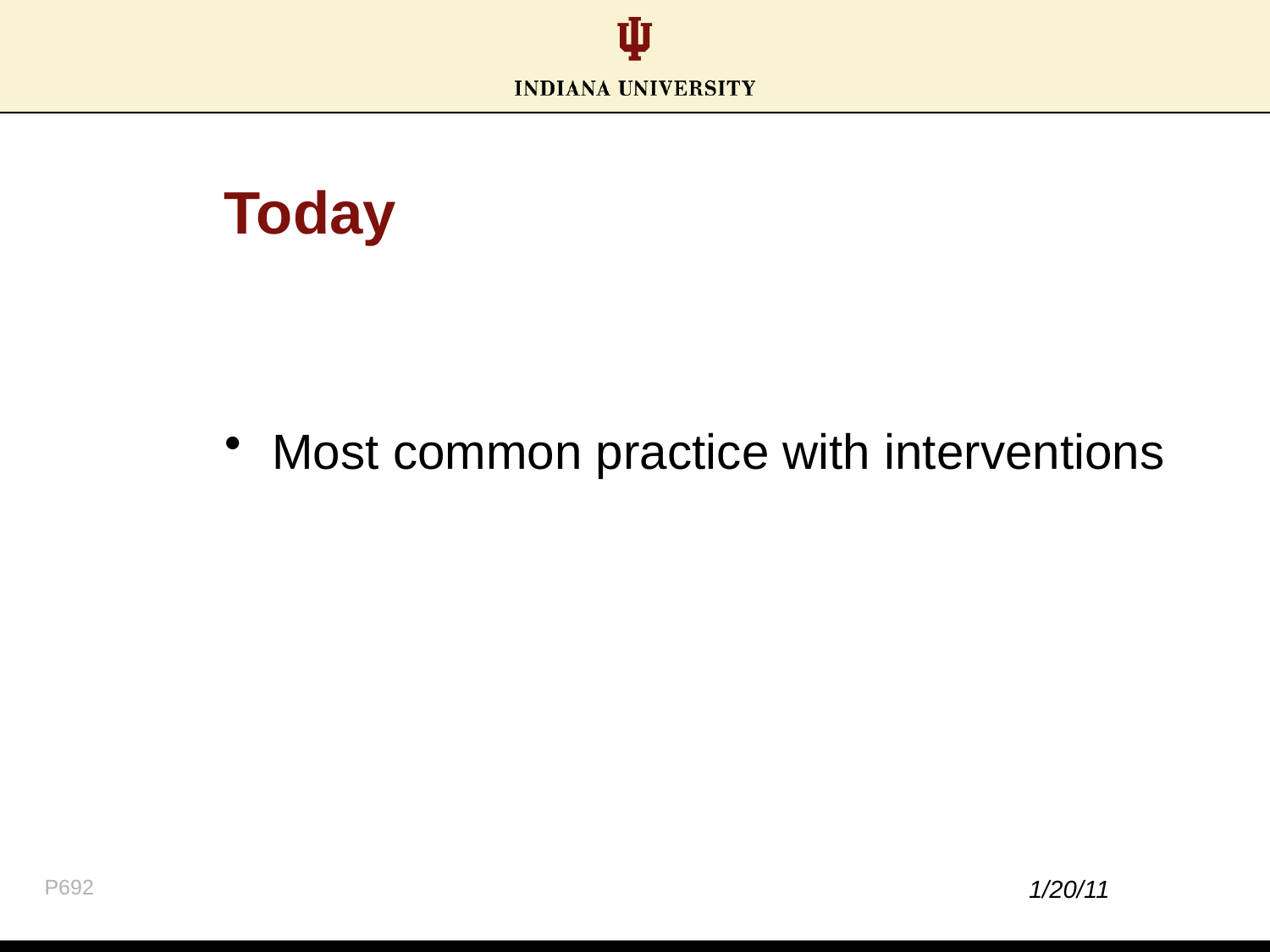

# Today

Most common practice with interventions
P692
1/20/11